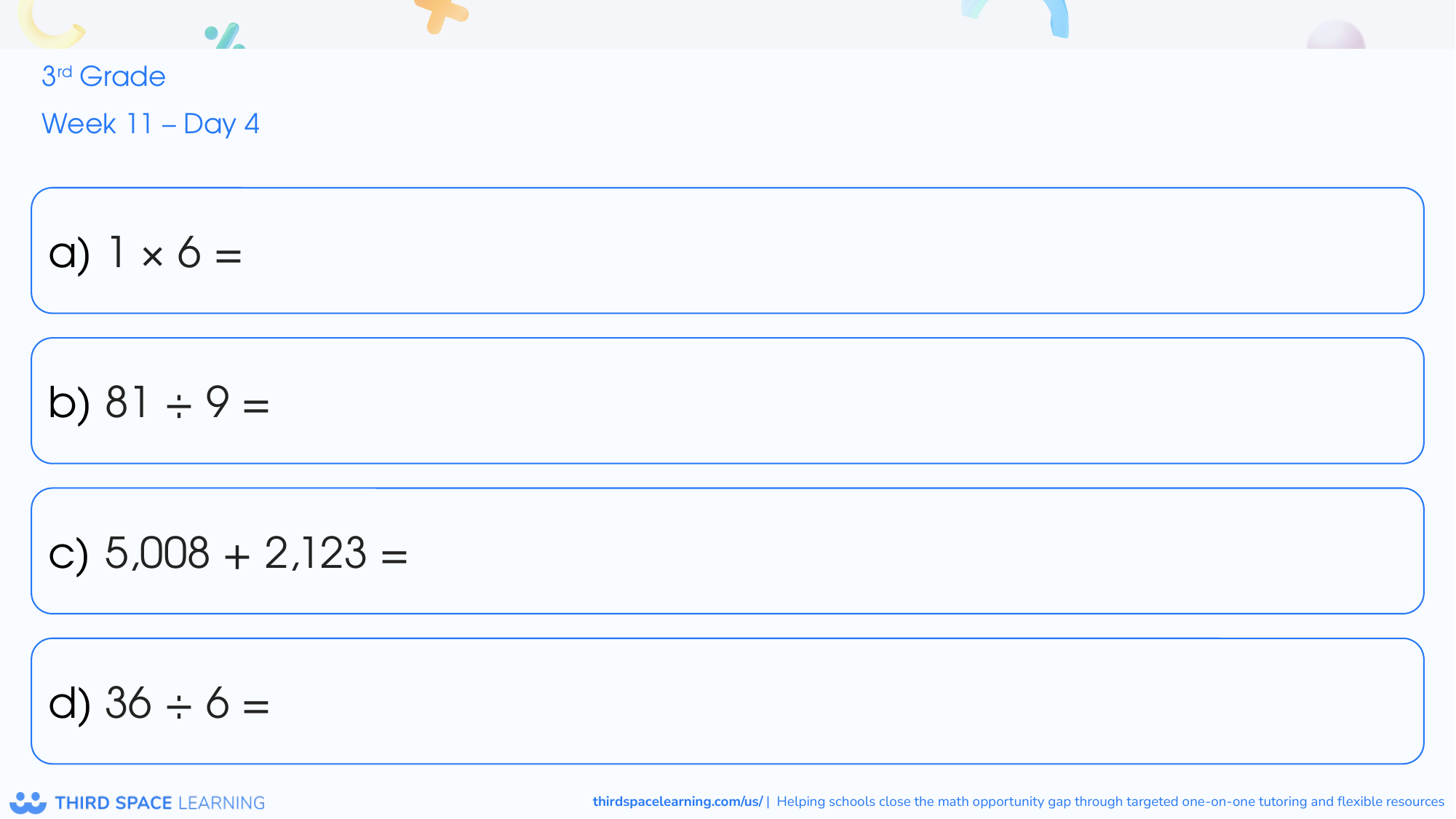

3rd Grade
Week 11 – Day 4
1 × 6 =
81 ÷ 9 =
5,008 + 2,123 =
36 ÷ 6 =